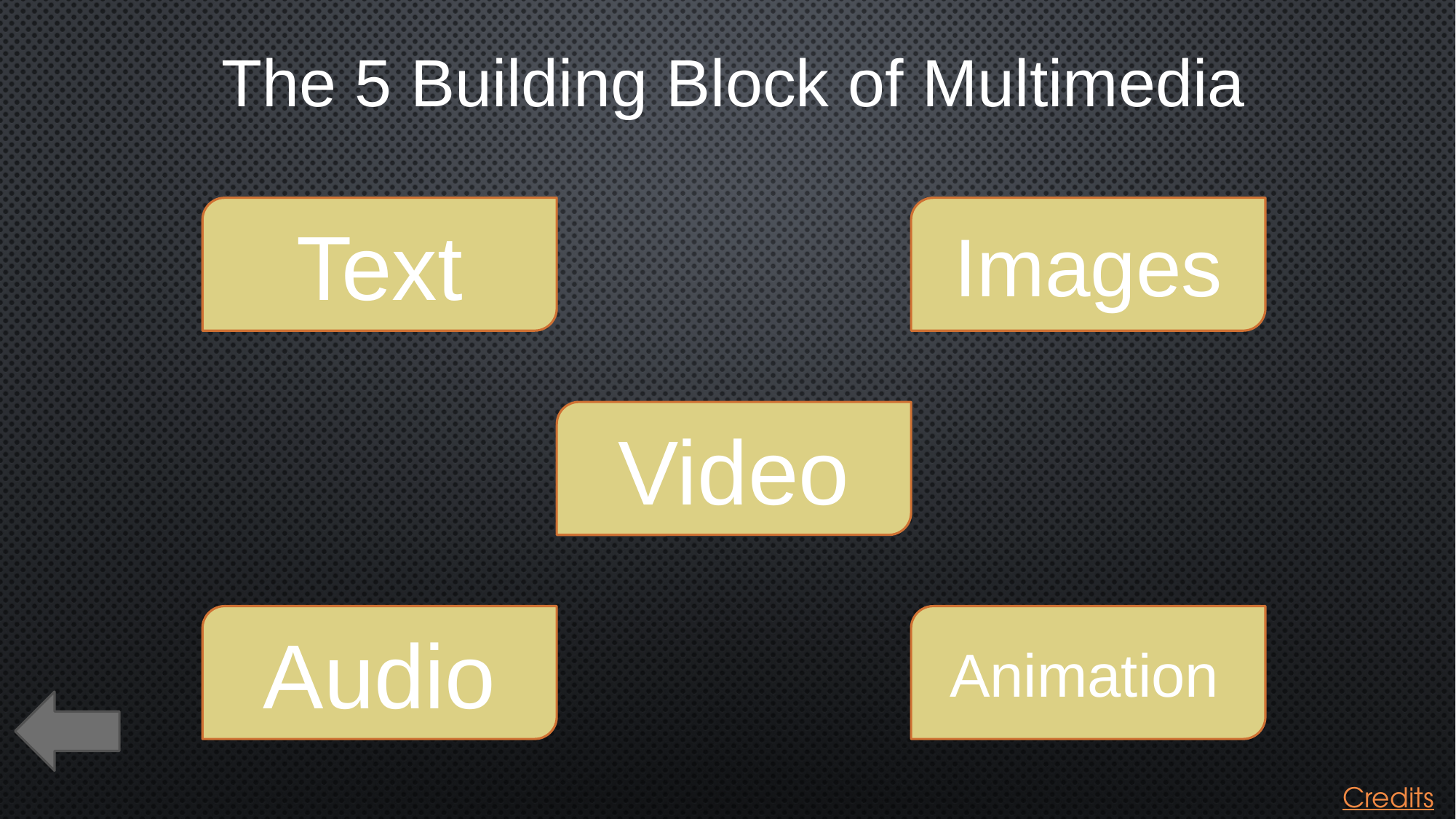

The 5 Building Block of Multimedia
Text
Images
Video
Animation
Audio

Credits